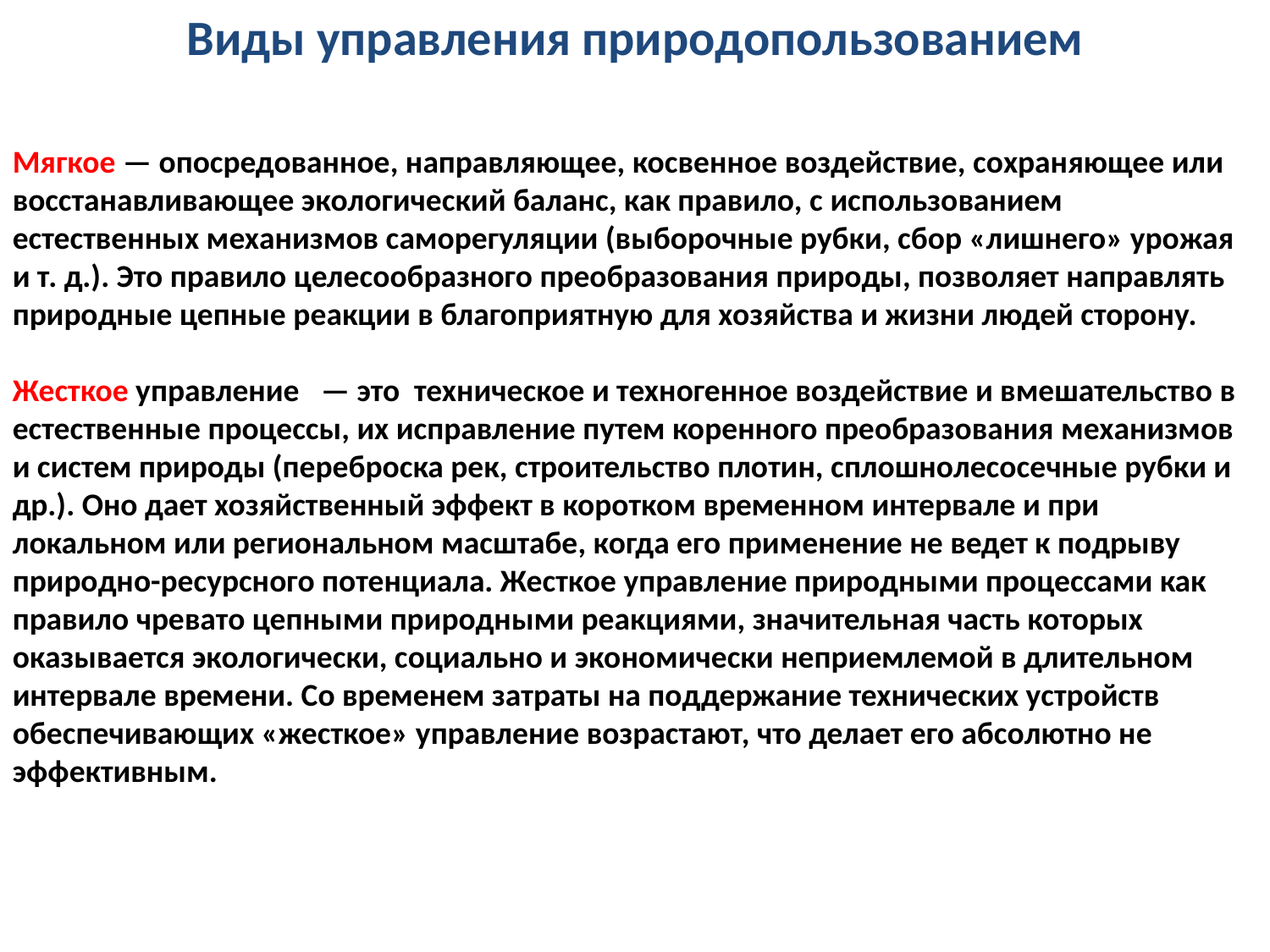

Виды управления природопользованием

Мягкое — опосредованное, направляющее, косвенное воздействие, сохраняющее или восстанавливающее экологический баланс, как правило, с использованием естественных механизмов саморегуляции (выборочные рубки, сбор «лишнего» урожая и т. д.). Это правило целесообразного преобразования природы, позволяет направлять природные цепные реакции в благоприятную для хозяйства и жизни людей сторону.

Жесткое управление   — это  техническое и техногенное воздействие и вмешательство в естественные процессы, их исправление путем коренного преобразования механизмов и систем природы (переброска рек, строительство плотин, сплошнолесосечные рубки и др.). Оно дает хозяйственный эффект в коротком временном интервале и при локальном или региональном масштабе, когда его применение не ведет к подрыву природно-ресурсного потенциала. Жесткое управление природными процессами как правило чревато цепными природными реакциями, значительная часть которых оказывается экологически, социально и экономически неприемлемой в длительном интервале времени. Со временем затраты на поддержание технических устройств обеспечивающих «жесткое» управление возрастают, что делает его абсолютно не эффективным.